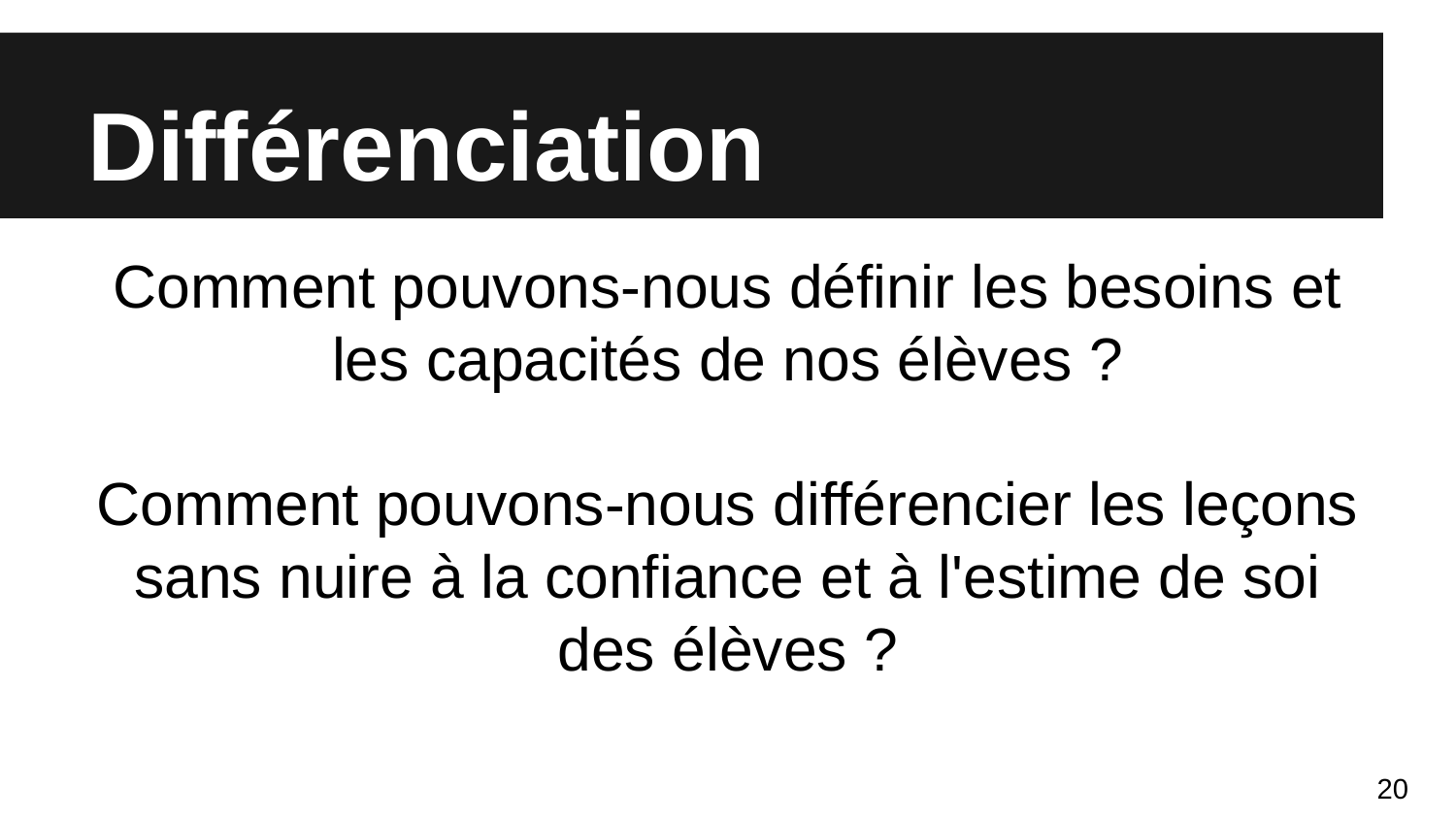

# Différenciation
Comment pouvons-nous définir les besoins et les capacités de nos élèves ?

Comment pouvons-nous différencier les leçons sans nuire à la confiance et à l'estime de soi des élèves ?
20